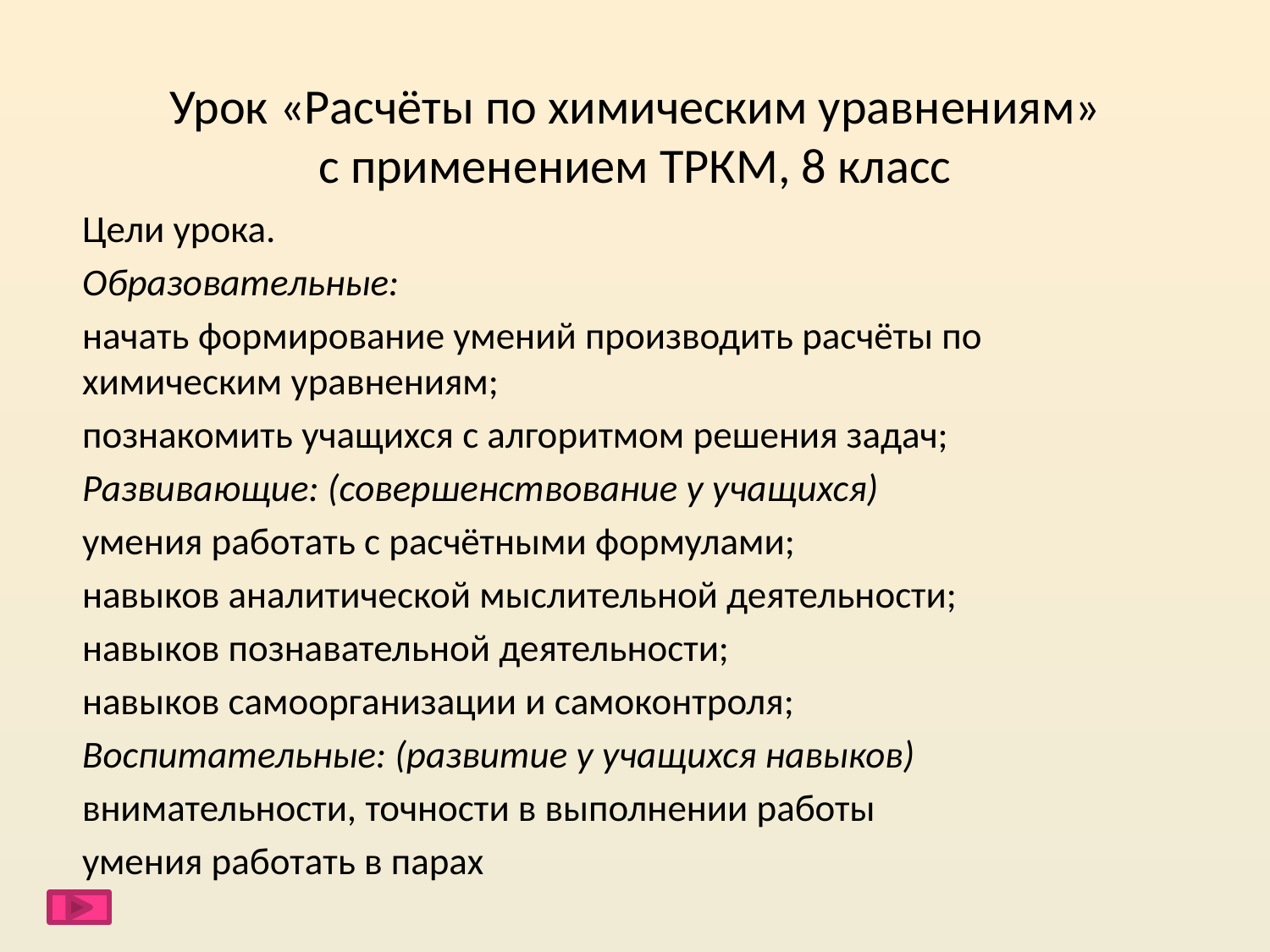

# Урок «Расчёты по химическим уравнениям» с применением ТРКМ, 8 класс
Цели урока.
Образовательные:
начать формирование умений производить расчёты по химическим уравнениям;
познакомить учащихся с алгоритмом решения задач;
Развивающие: (совершенствование у учащихся)
умения работать с расчётными формулами;
навыков аналитической мыслительной деятельности;
навыков познавательной деятельности;
навыков самоорганизации и самоконтроля;
Воспитательные: (развитие у учащихся навыков)
внимательности, точности в выполнении работы
умения работать в парах